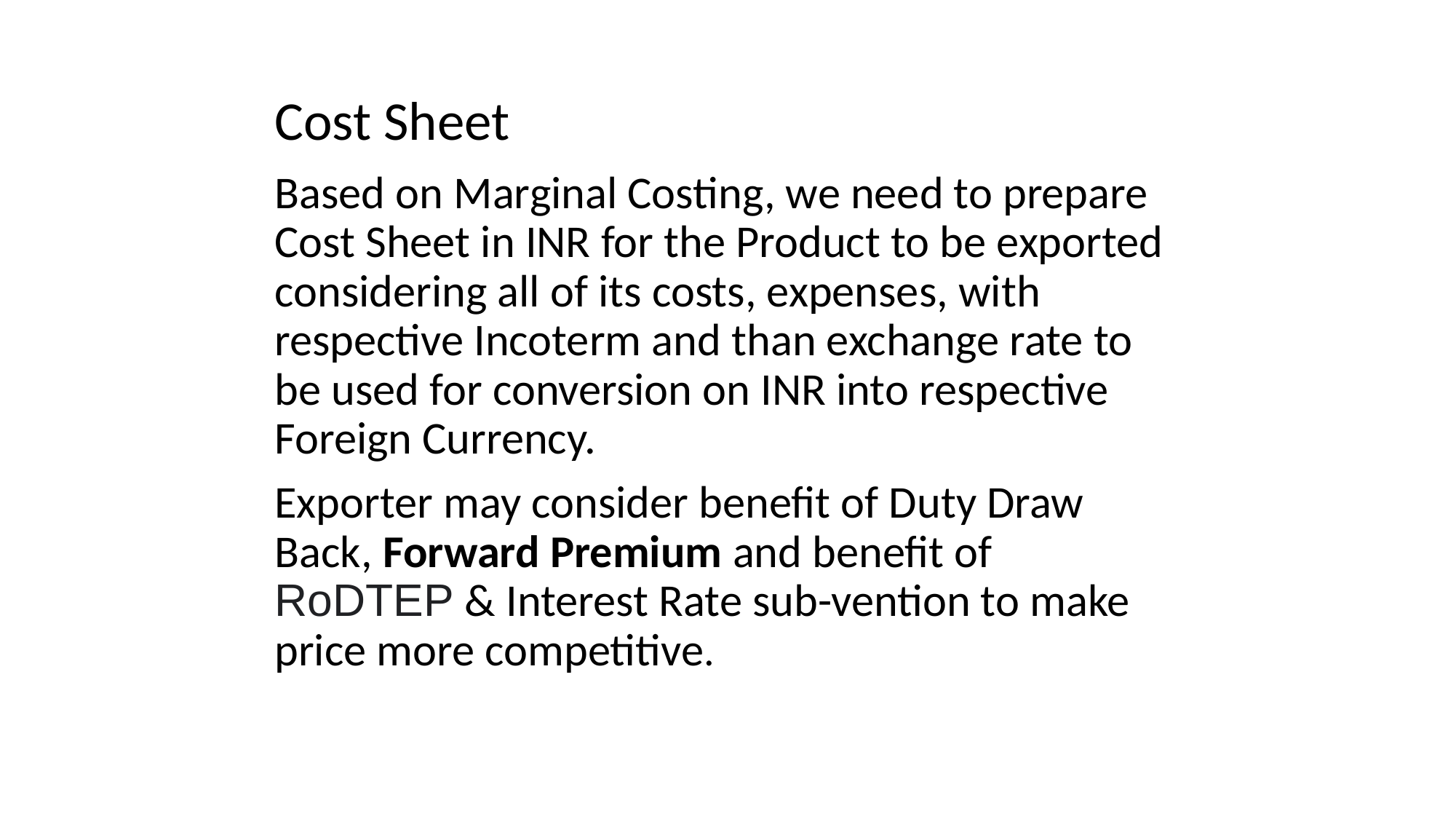

# Cost Sheet
Based on Marginal Costing, we need to prepare Cost Sheet in INR for the Product to be exported considering all of its costs, expenses, with respective Incoterm and than exchange rate to be used for conversion on INR into respective Foreign Currency.
Exporter may consider benefit of Duty Draw Back, Forward Premium and benefit of RoDTEP & Interest Rate sub-vention to make price more competitive.